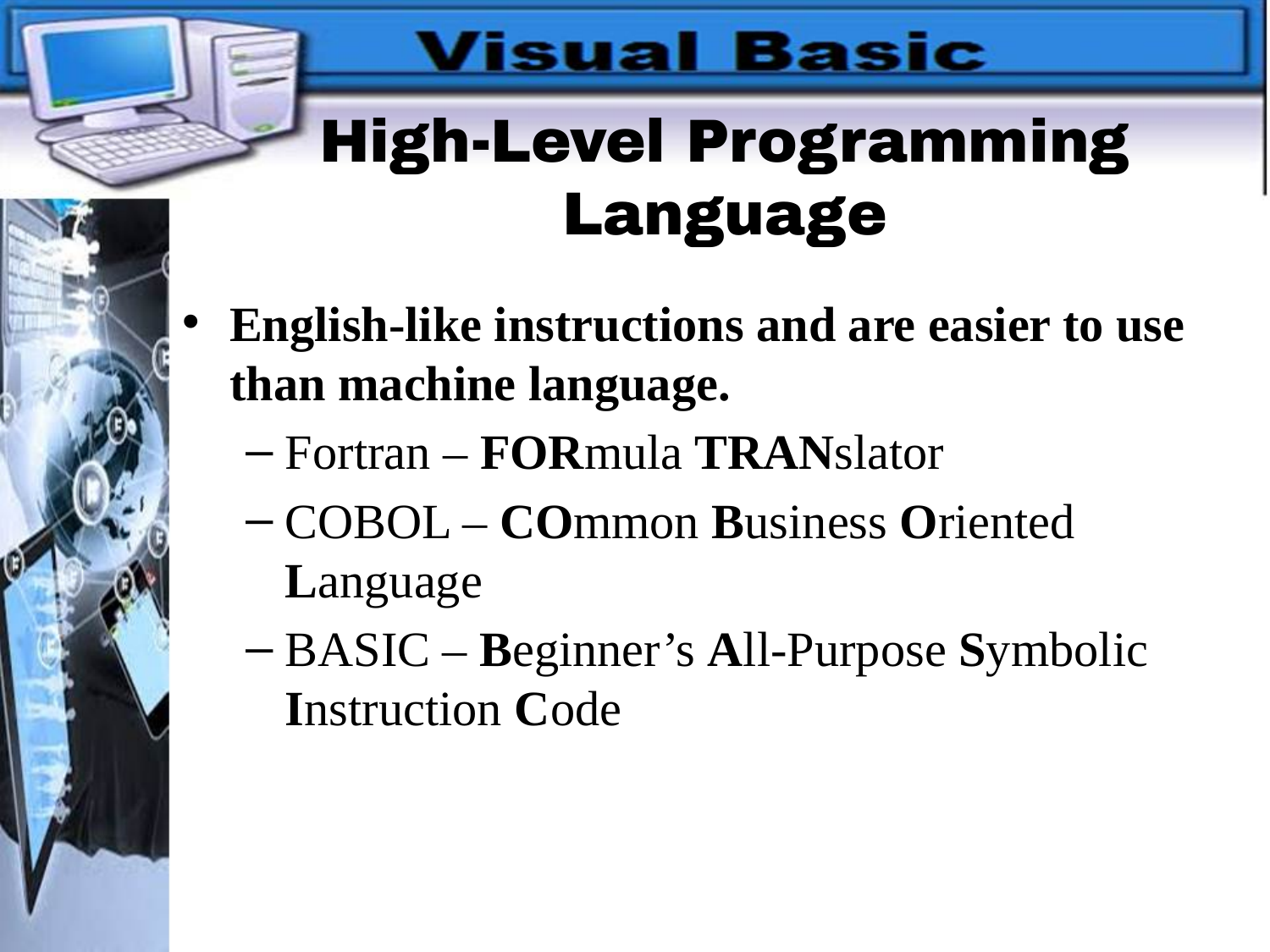

# High-Level Programming Language
English-like instructions and are easier to use than machine language.
Fortran – FORmula TRANslator
COBOL – COmmon Business Oriented Language
BASIC – Beginner’s All-Purpose Symbolic Instruction Code